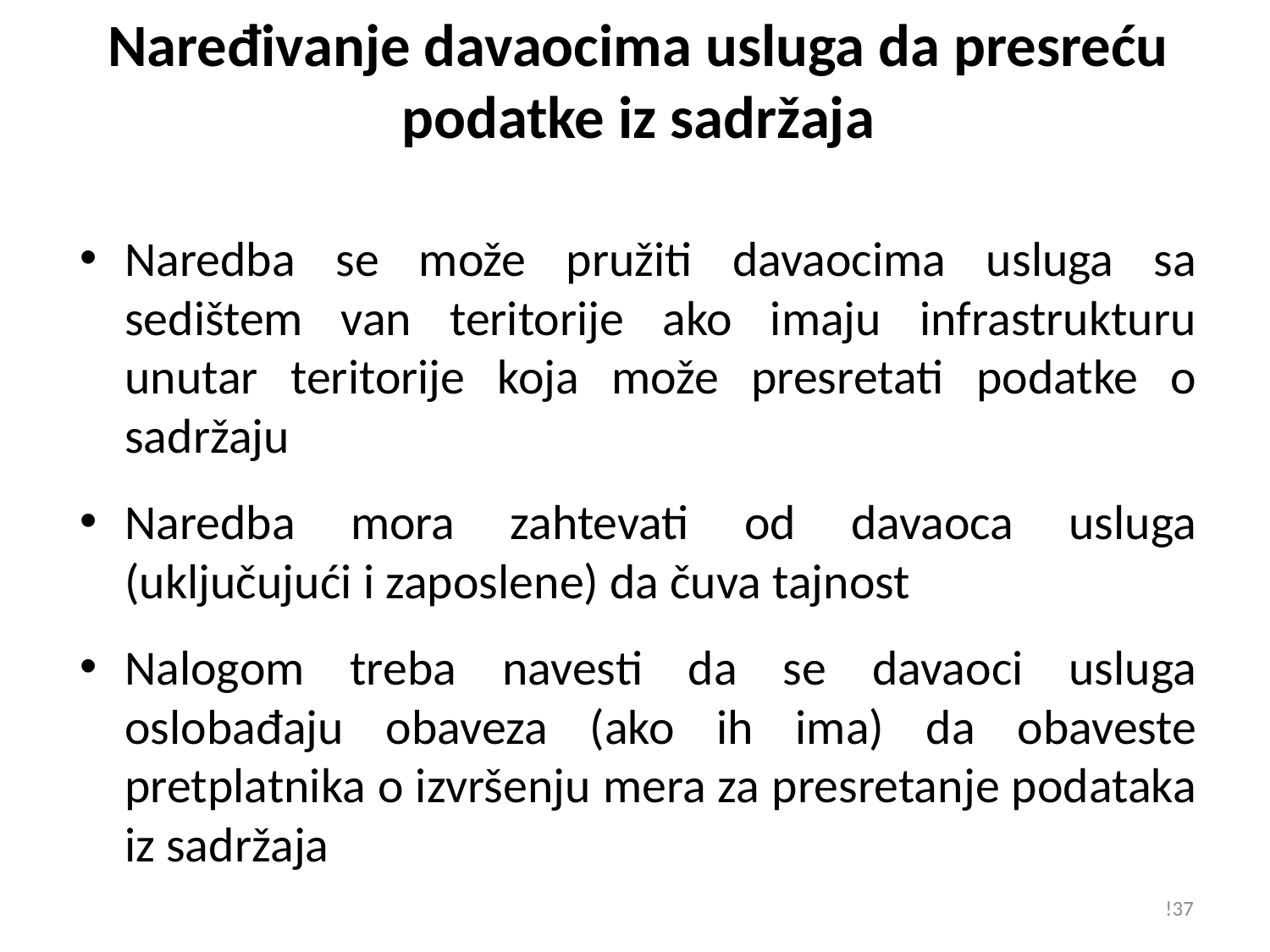

# Naređivanje davaocima usluga da presreću podatke iz sadržaja
Naredba se može pružiti davaocima usluga sa sedištem van teritorije ako imaju infrastrukturu unutar teritorije koja može presretati podatke o sadržaju
Naredba mora zahtevati od davaoca usluga (uključujući i zaposlene) da čuva tajnost
Nalogom treba navesti da se davaoci usluga oslobađaju obaveza (ako ih ima) da obaveste pretplatnika o izvršenju mera za presretanje podataka iz sadržaja
!37